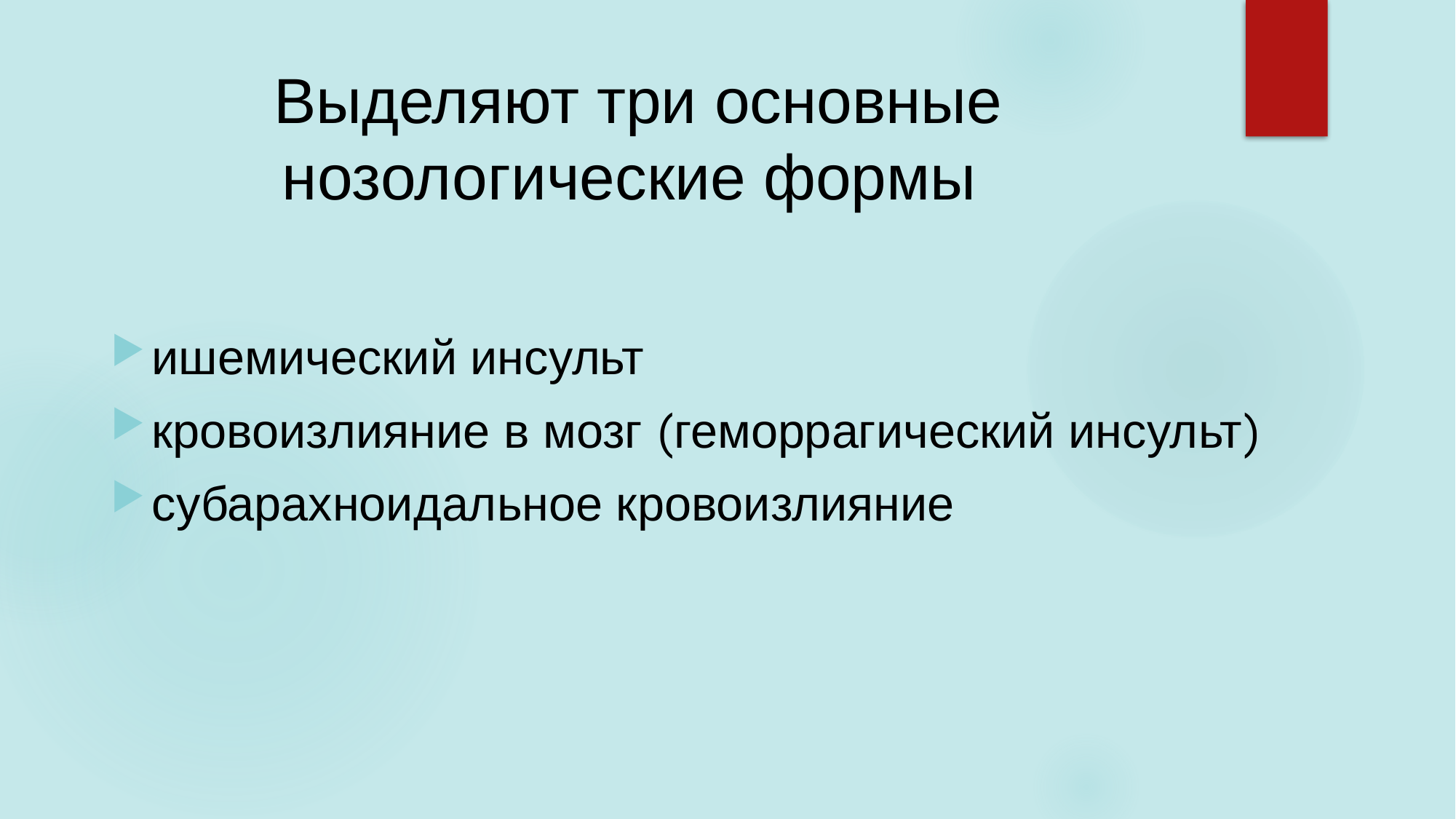

# Выделяют три основные нозологические формы
ишемический инсульт
кровоизлияние в мозг (геморрагический инсульт)
субарахноидальное кровоизлияние